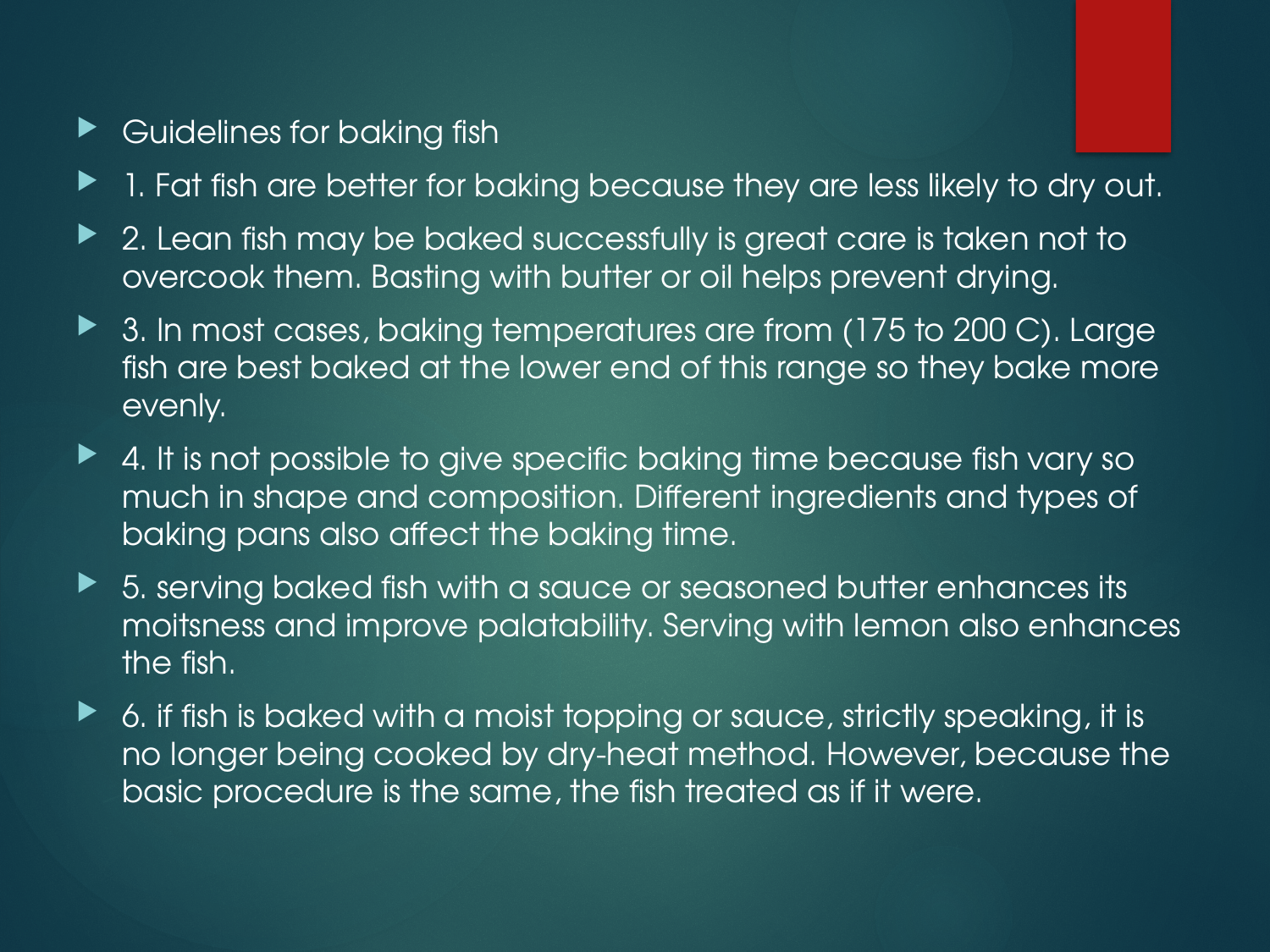

Guidelines for baking fish
1. Fat fish are better for baking because they are less likely to dry out.
2. Lean fish may be baked successfully is great care is taken not to overcook them. Basting with butter or oil helps prevent drying.
3. In most cases, baking temperatures are from (175 to 200 C). Large fish are best baked at the lower end of this range so they bake more evenly.
4. It is not possible to give specific baking time because fish vary so much in shape and composition. Different ingredients and types of baking pans also affect the baking time.
5. serving baked fish with a sauce or seasoned butter enhances its moitsness and improve palatability. Serving with lemon also enhances the fish.
6. if fish is baked with a moist topping or sauce, strictly speaking, it is no longer being cooked by dry-heat method. However, because the basic procedure is the same, the fish treated as if it were.